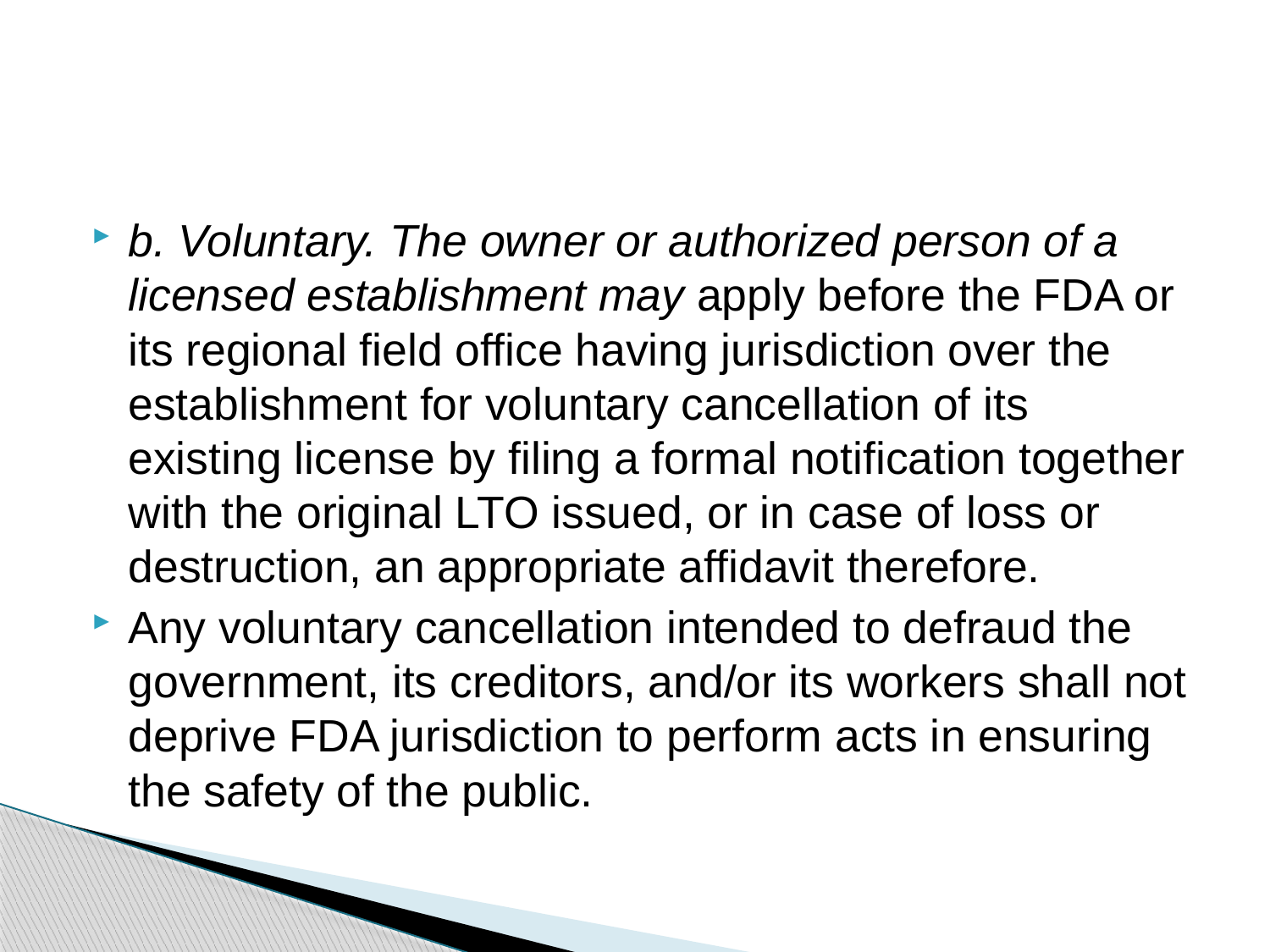

b. Voluntary. The owner or authorized person of a licensed establishment may apply before the FDA or its regional field office having jurisdiction over the establishment for voluntary cancellation of its existing license by filing a formal notification together with the original LTO issued, or in case of loss or destruction, an appropriate affidavit therefore.
Any voluntary cancellation intended to defraud the government, its creditors, and/or its workers shall not deprive FDA jurisdiction to perform acts in ensuring the safety of the public.